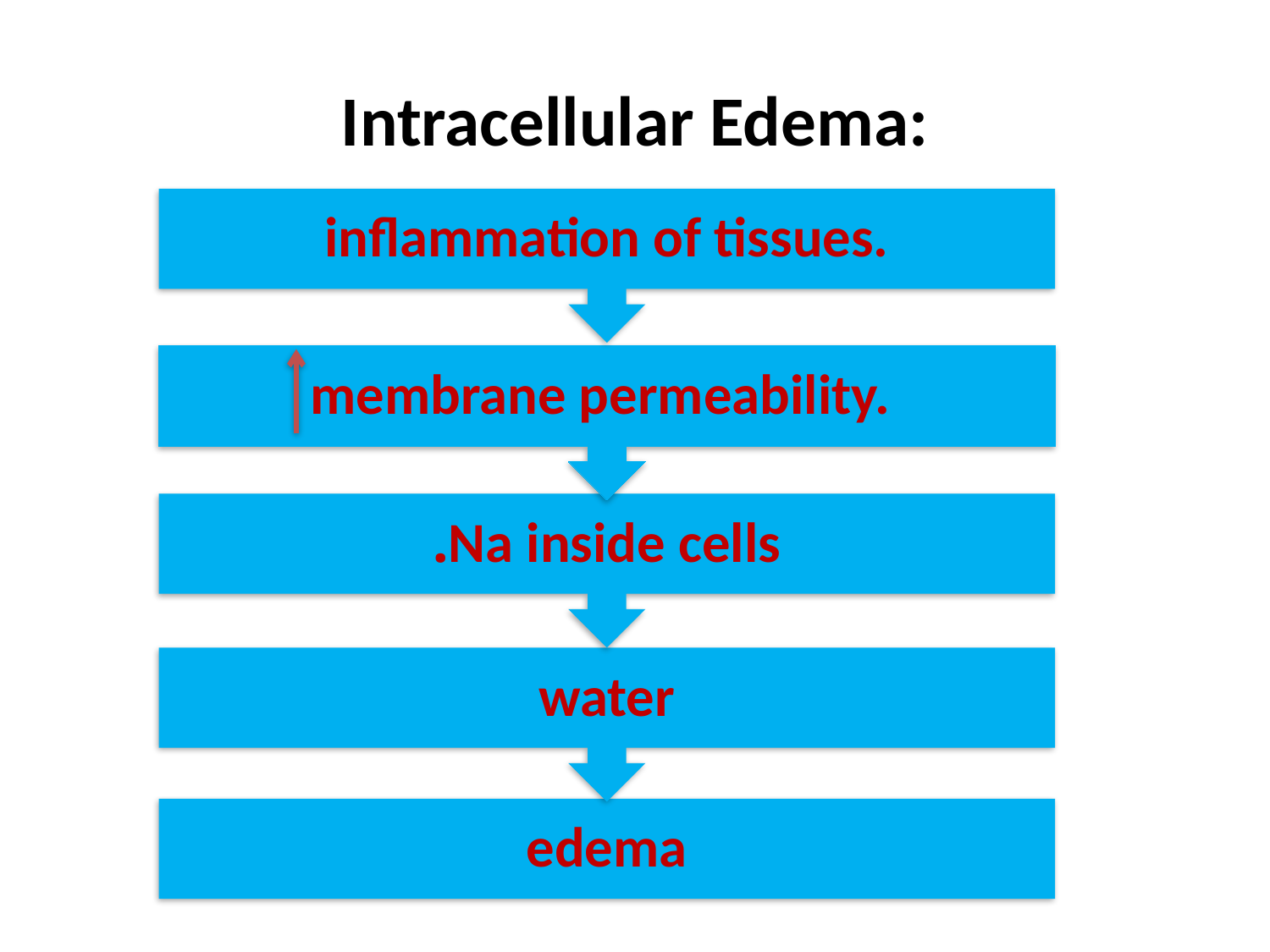

# Intracellular Edema:
edema
water
Na inside cells.
membrane permeability.
inflammation of tissues.